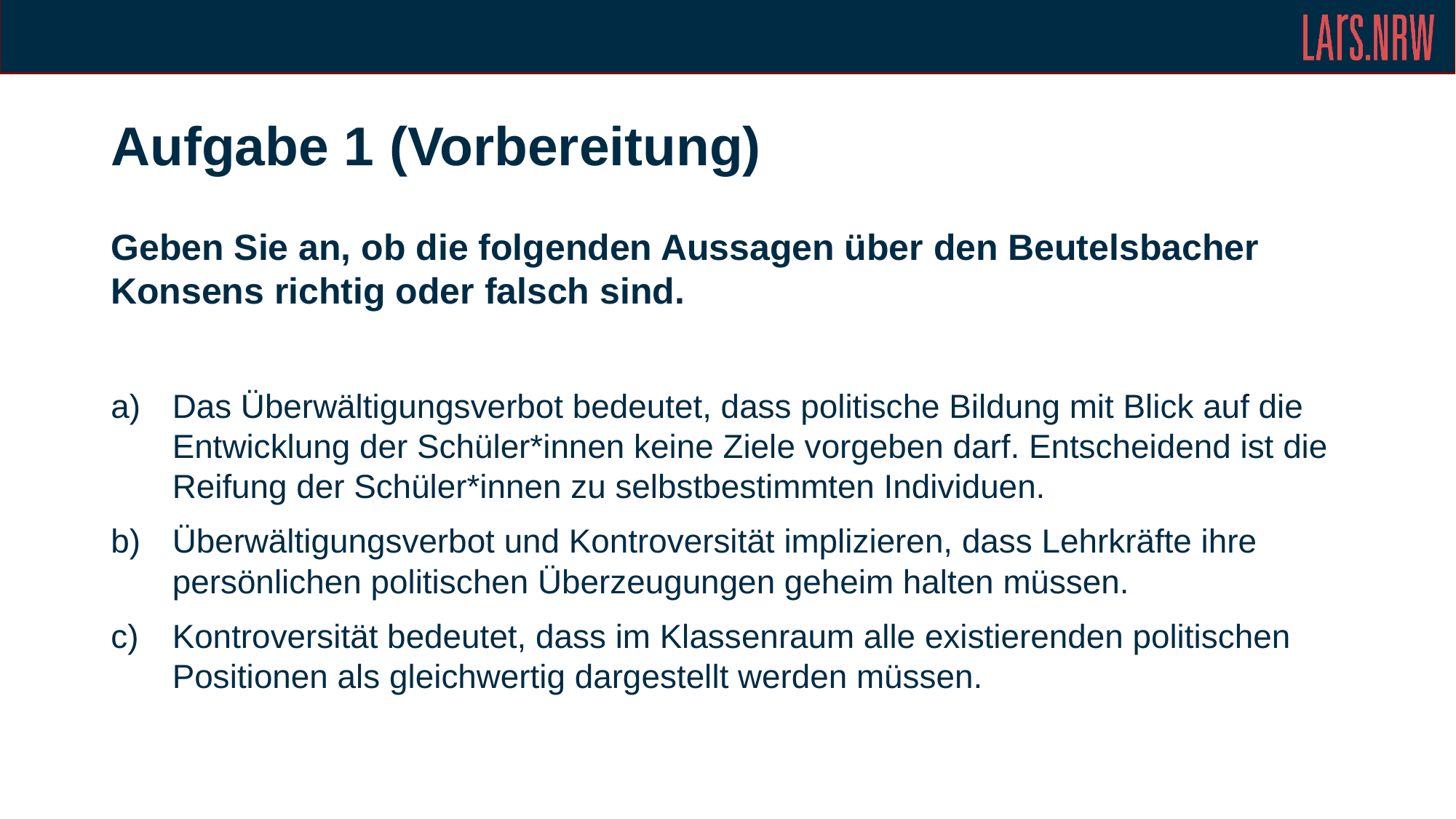

# Aufgabe 1 (Vorbereitung)
Geben Sie an, ob die folgenden Aussagen über den Beutelsbacher Konsens richtig oder falsch sind.

Das Überwältigungsverbot bedeutet, dass politische Bildung mit Blick auf die Entwicklung der Schüler*innen keine Ziele vorgeben darf. Entscheidend ist die Reifung der Schüler*innen zu selbstbestimmten Individuen.
Überwältigungsverbot und Kontroversität implizieren, dass Lehrkräfte ihre persönlichen politischen Überzeugungen geheim halten müssen.
Kontroversität bedeutet, dass im Klassenraum alle existierenden politischen Positionen als gleichwertig dargestellt werden müssen.